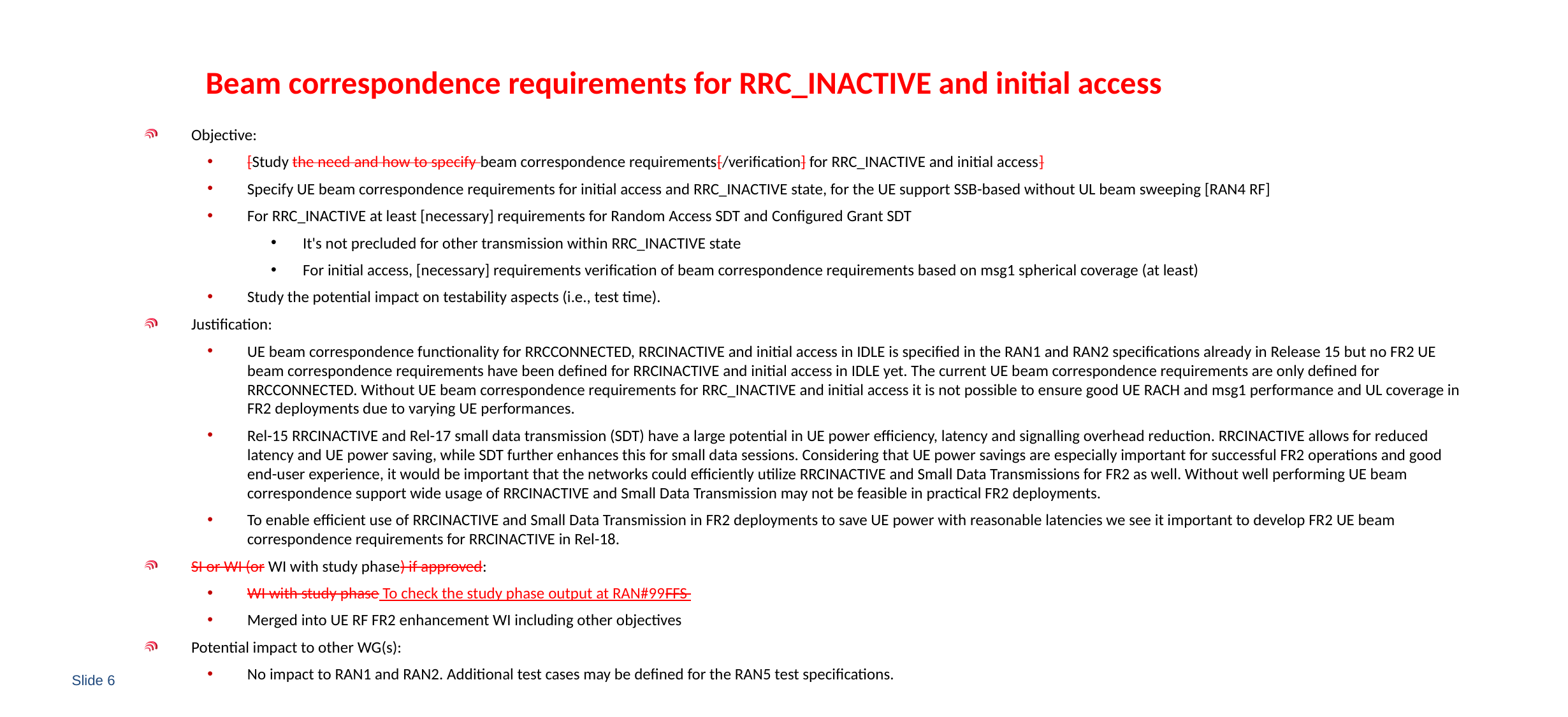

# Beam correspondence requirements for RRC_INACTIVE and initial access
Objective:
[Study the need and how to specify beam correspondence requirements[/verification] for RRC_INACTIVE and initial access]
Specify UE beam correspondence requirements for initial access and RRC_INACTIVE state, for the UE support SSB-based without UL beam sweeping [RAN4 RF]
For RRC_INACTIVE at least [necessary] requirements for Random Access SDT and Configured Grant SDT
It's not precluded for other transmission within RRC_INACTIVE state
For initial access, [necessary] requirements verification of beam correspondence requirements based on msg1 spherical coverage (at least)
Study the potential impact on testability aspects (i.e., test time).
Justification:
UE beam correspondence functionality for RRCCONNECTED, RRCINACTIVE and initial access in IDLE is specified in the RAN1 and RAN2 specifications already in Release 15 but no FR2 UE beam correspondence requirements have been defined for RRCINACTIVE and initial access in IDLE yet. The current UE beam correspondence requirements are only defined for RRCCONNECTED. Without UE beam correspondence requirements for RRC_INACTIVE and initial access it is not possible to ensure good UE RACH and msg1 performance and UL coverage in FR2 deployments due to varying UE performances.
Rel-15 RRCINACTIVE and Rel-17 small data transmission (SDT) have a large potential in UE power efficiency, latency and signalling overhead reduction. RRCINACTIVE allows for reduced latency and UE power saving, while SDT further enhances this for small data sessions. Considering that UE power savings are especially important for successful FR2 operations and good end-user experience, it would be important that the networks could efficiently utilize RRCINACTIVE and Small Data Transmissions for FR2 as well. Without well performing UE beam correspondence support wide usage of RRCINACTIVE and Small Data Transmission may not be feasible in practical FR2 deployments.
To enable efficient use of RRCINACTIVE and Small Data Transmission in FR2 deployments to save UE power with reasonable latencies we see it important to develop FR2 UE beam correspondence requirements for RRCINACTIVE in Rel-18.
SI or WI (or WI with study phase) if approved:
WI with study phase To check the study phase output at RAN#99FFS
Merged into UE RF FR2 enhancement WI including other objectives
Potential impact to other WG(s):
No impact to RAN1 and RAN2. Additional test cases may be defined for the RAN5 test specifications.